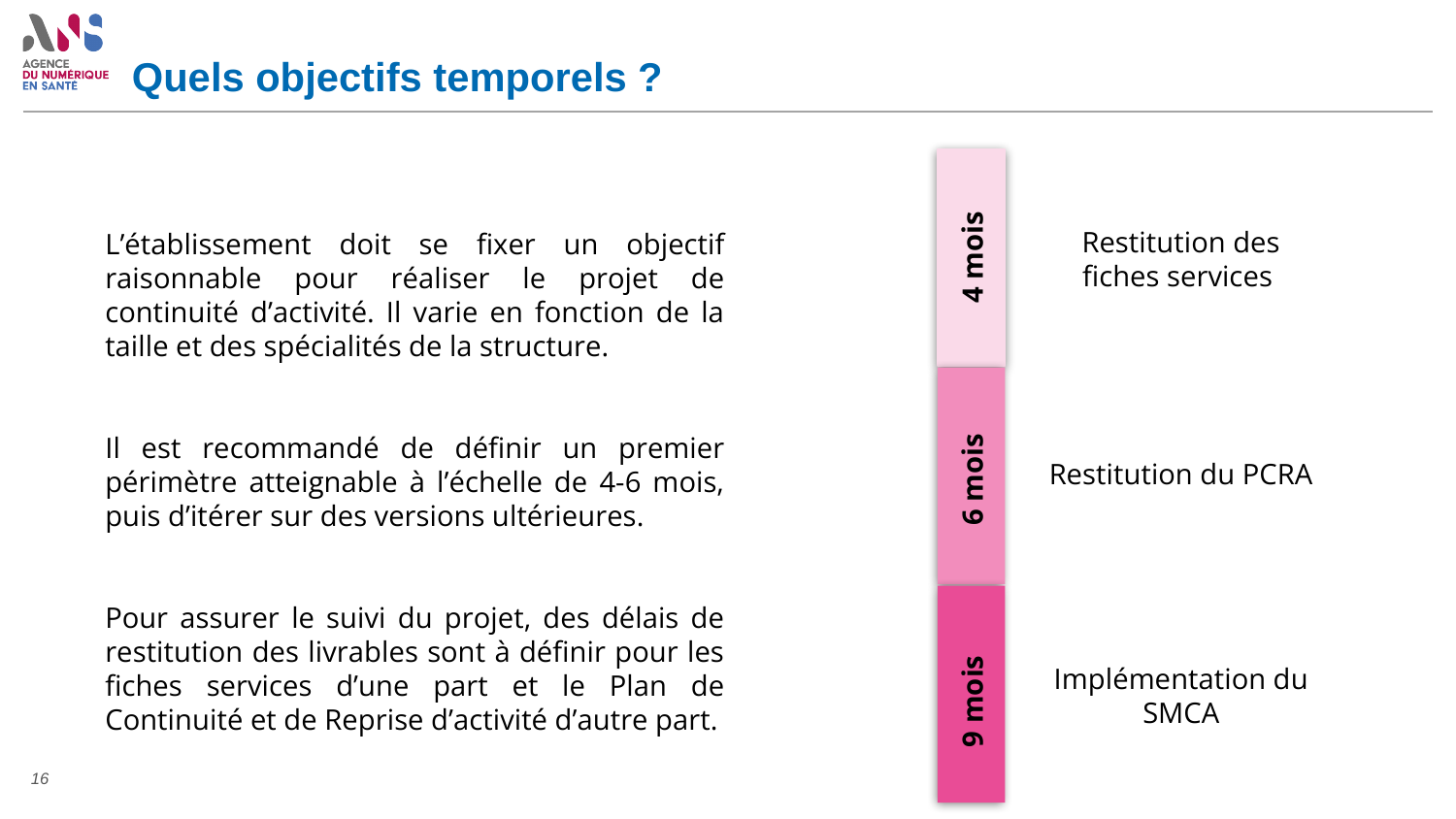

# Quels objectifs temporels ?

Restitution des fiches services
L’établissement doit se fixer un objectif raisonnable pour réaliser le projet de continuité d’activité. Il varie en fonction de la taille et des spécialités de la structure.

Il est recommandé de définir un premier périmètre atteignable à l’échelle de 4-6 mois, puis d’itérer sur des versions ultérieures.

Pour assurer le suivi du projet, des délais de restitution des livrables sont à définir pour les fiches services d’une part et le Plan de Continuité et de Reprise d’activité d’autre part.

4 mois

Restitution du PCRA
6 mois

Implémentation du SMCA
9 mois
16